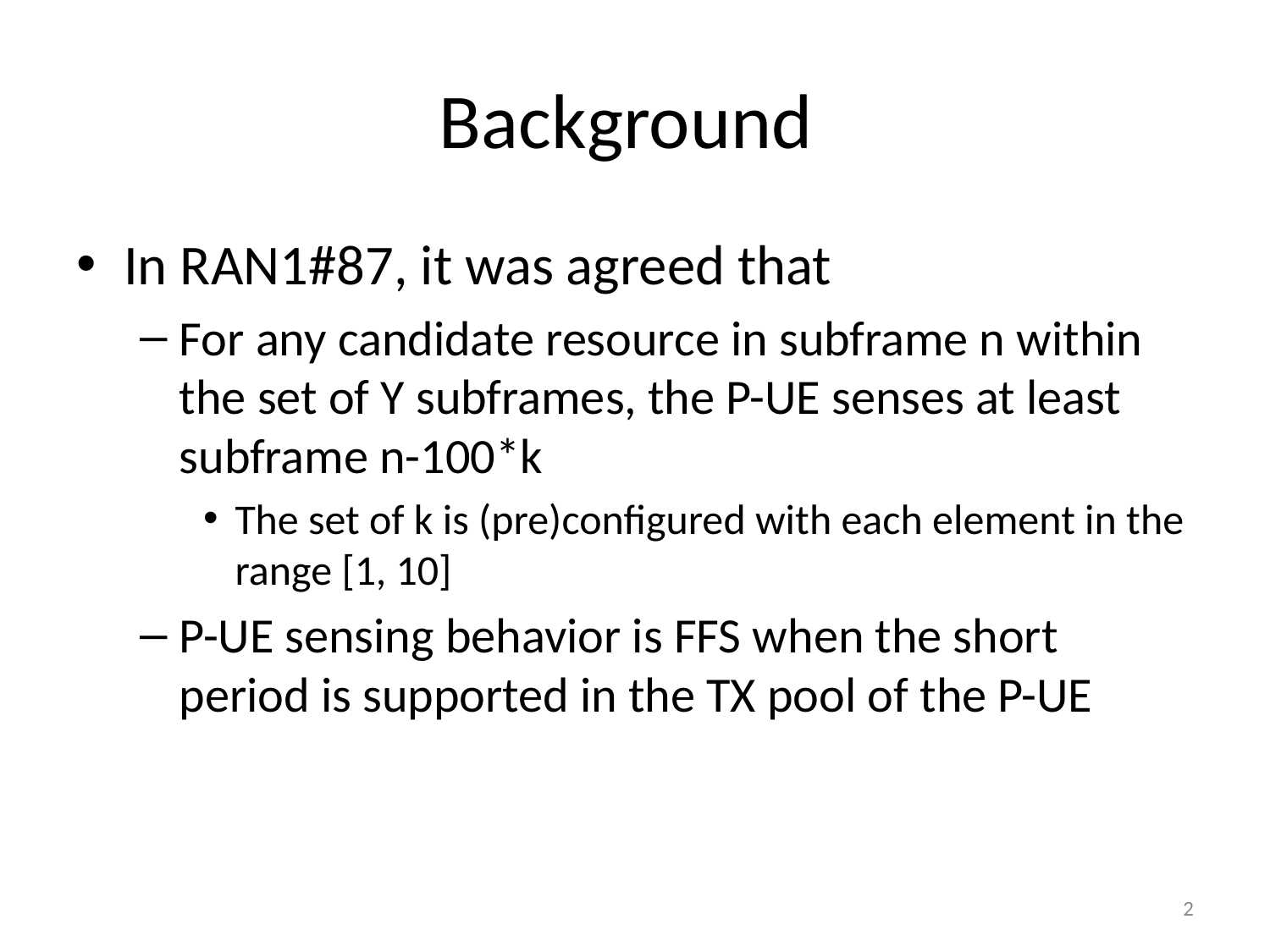

# Background
In RAN1#87, it was agreed that
For any candidate resource in subframe n within the set of Y subframes, the P-UE senses at least subframe n-100*k
The set of k is (pre)configured with each element in the range [1, 10]
P-UE sensing behavior is FFS when the short period is supported in the TX pool of the P-UE
2